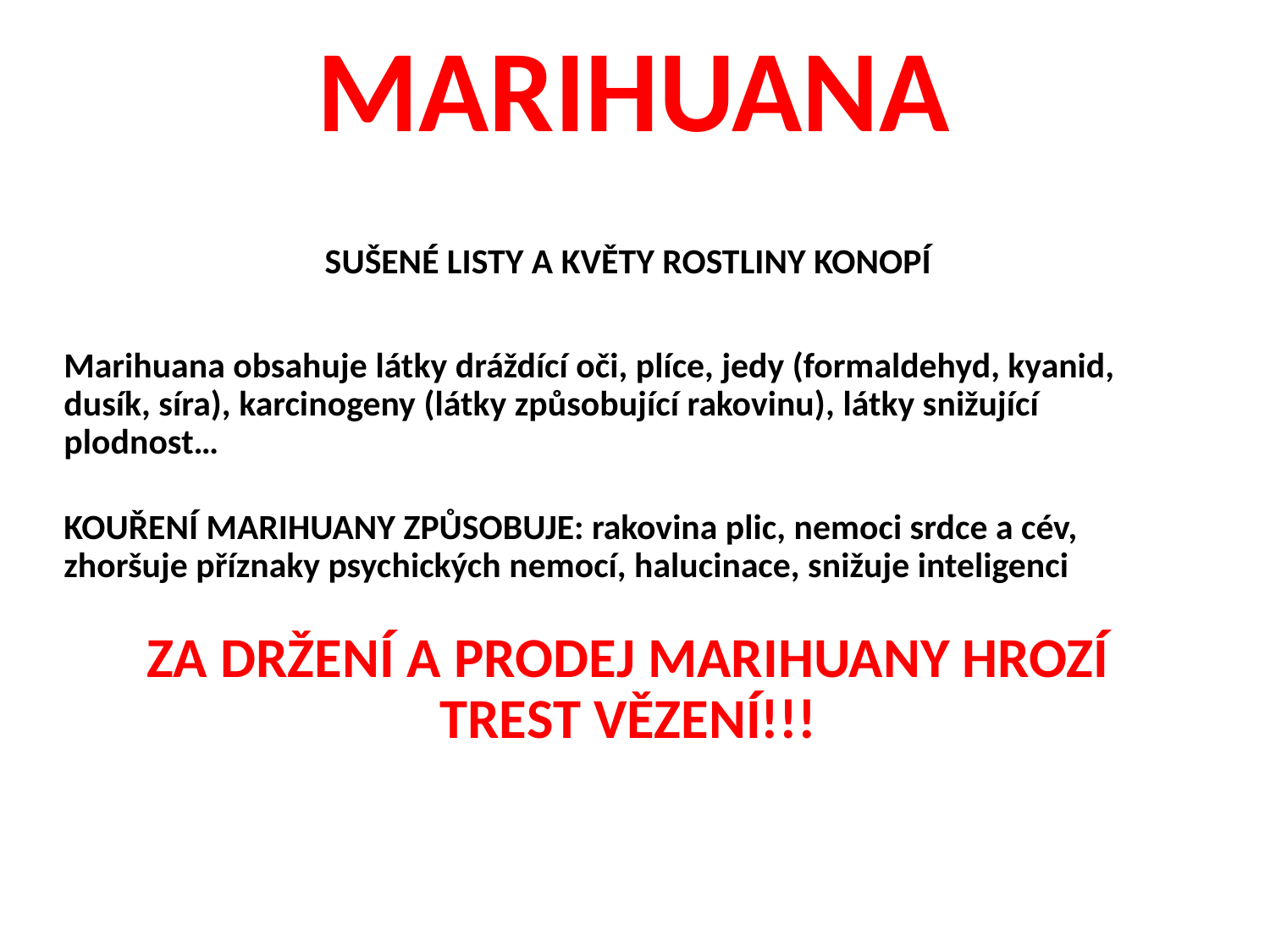

MARIHUANA
SUŠENÉ LISTY A KVĚTY ROSTLINY KONOPÍ
Marihuana obsahuje látky dráždící oči, plíce, jedy (formaldehyd, kyanid, dusík, síra), karcinogeny (látky způsobující rakovinu), látky snižující plodnost…
KOUŘENÍ MARIHUANY ZPŮSOBUJE: rakovina plic, nemoci srdce a cév, zhoršuje příznaky psychických nemocí, halucinace, snižuje inteligenci
ZA DRŽENÍ A PRODEJ MARIHUANY HROZÍ TREST VĚZENÍ!!!